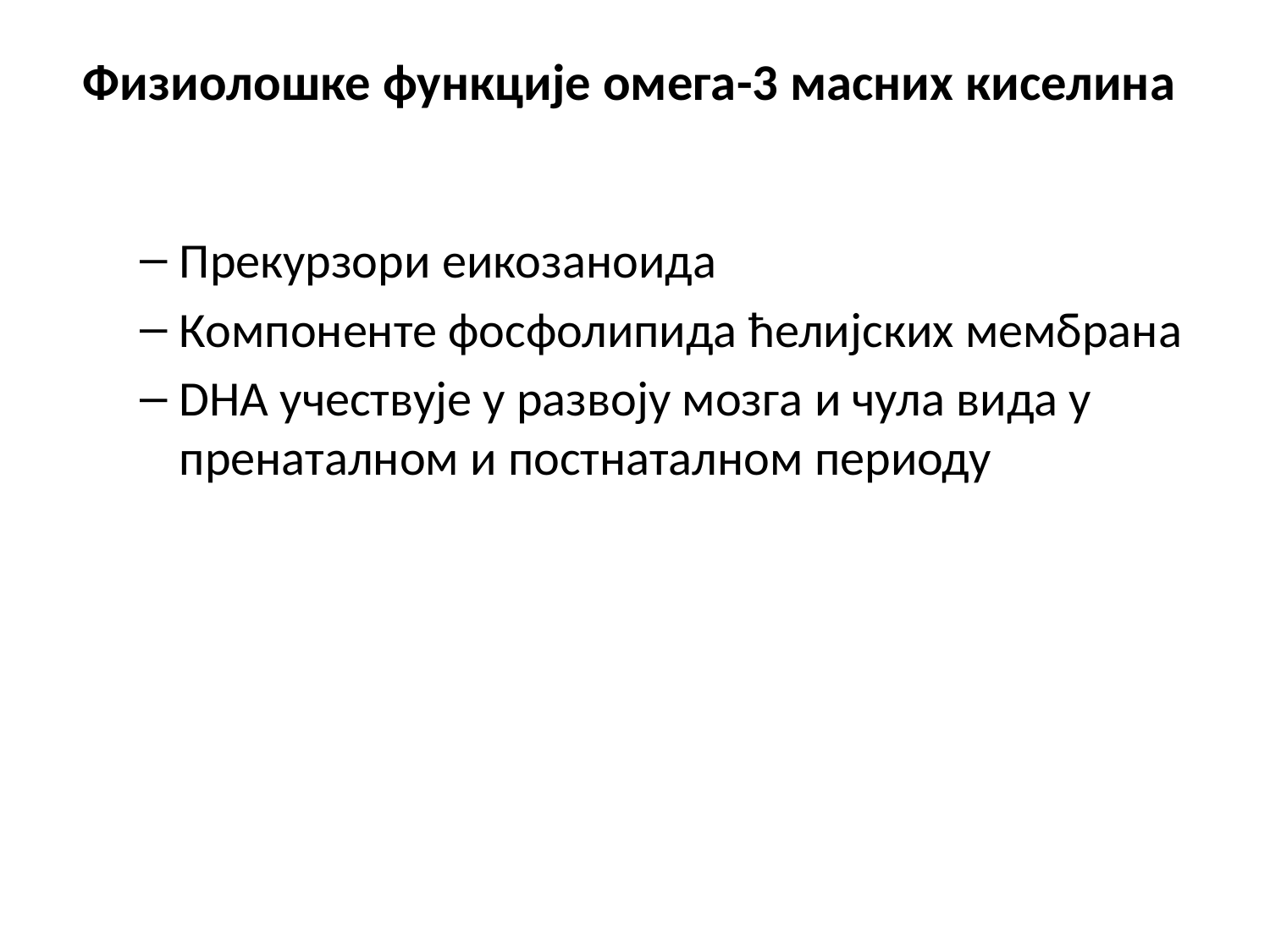

# Физиолошке функције омега-3 масних киселина
Прекурзори еикозаноида
Компоненте фосфолипида ћелијских мембрана
DHА учествује у развоју мозга и чула вида у пренаталном и постнаталном периоду